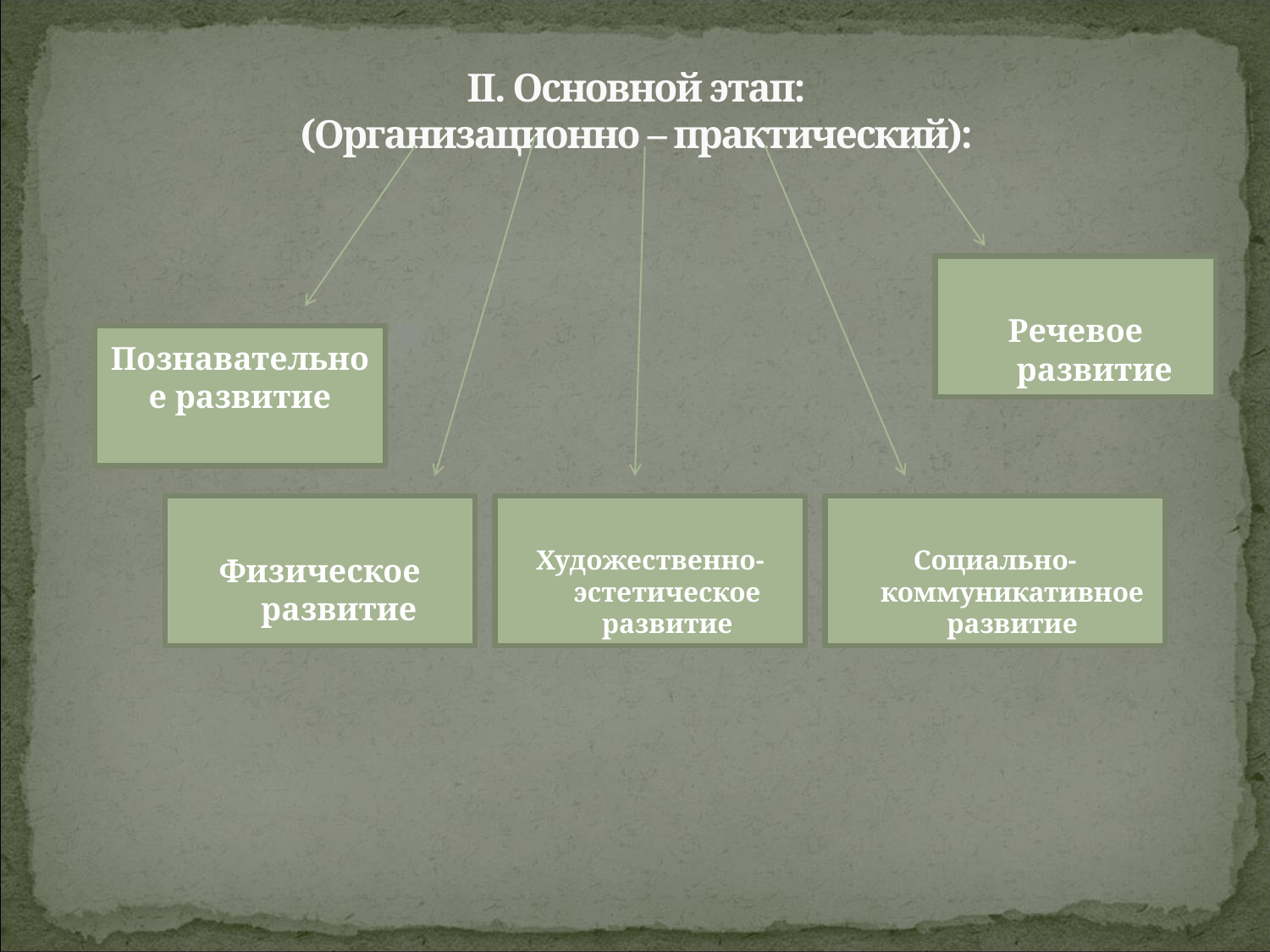

# II. Основной этап: (Организационно – практический):

Речевое развитие

Познавательное развитие

Физическое развитие

Художественно-эстетическое развитие

Социально-коммуникативное развитие